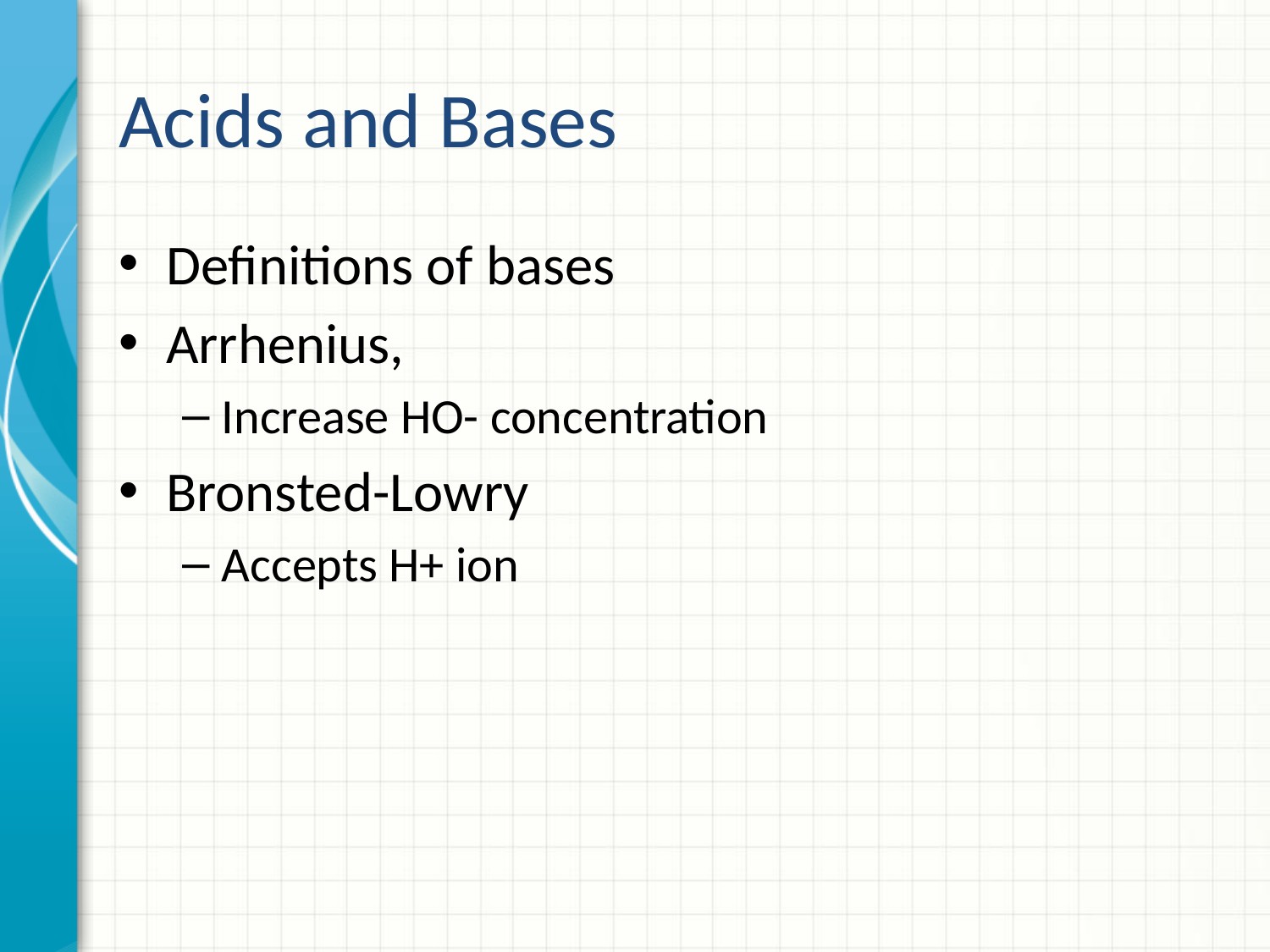

# Acids and Bases
Definitions of bases
Arrhenius,
Increase HO- concentration
Bronsted-Lowry
Accepts H+ ion